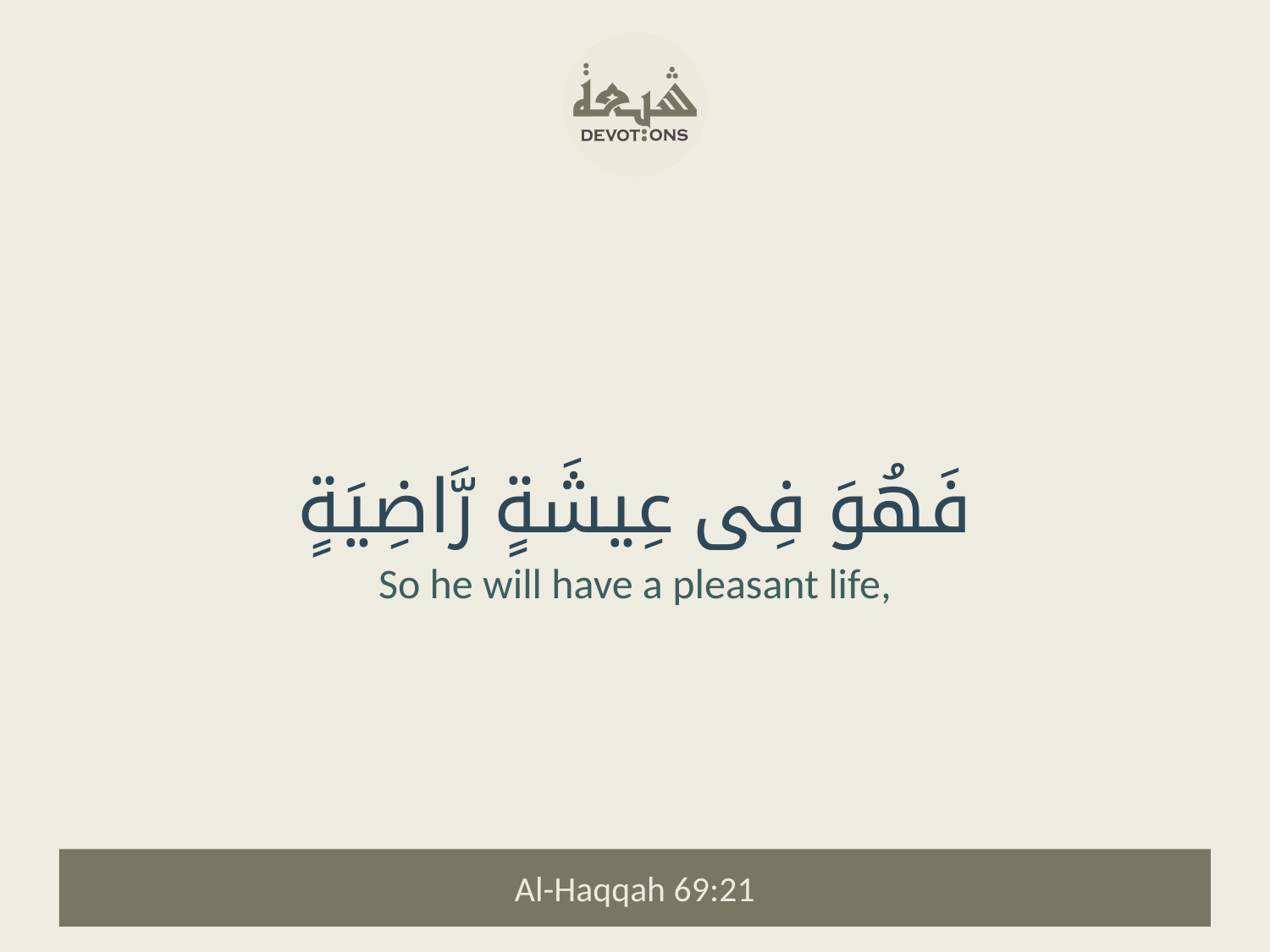

فَهُوَ فِى عِيشَةٍ رَّاضِيَةٍ
So he will have a pleasant life,
Al-Haqqah 69:21